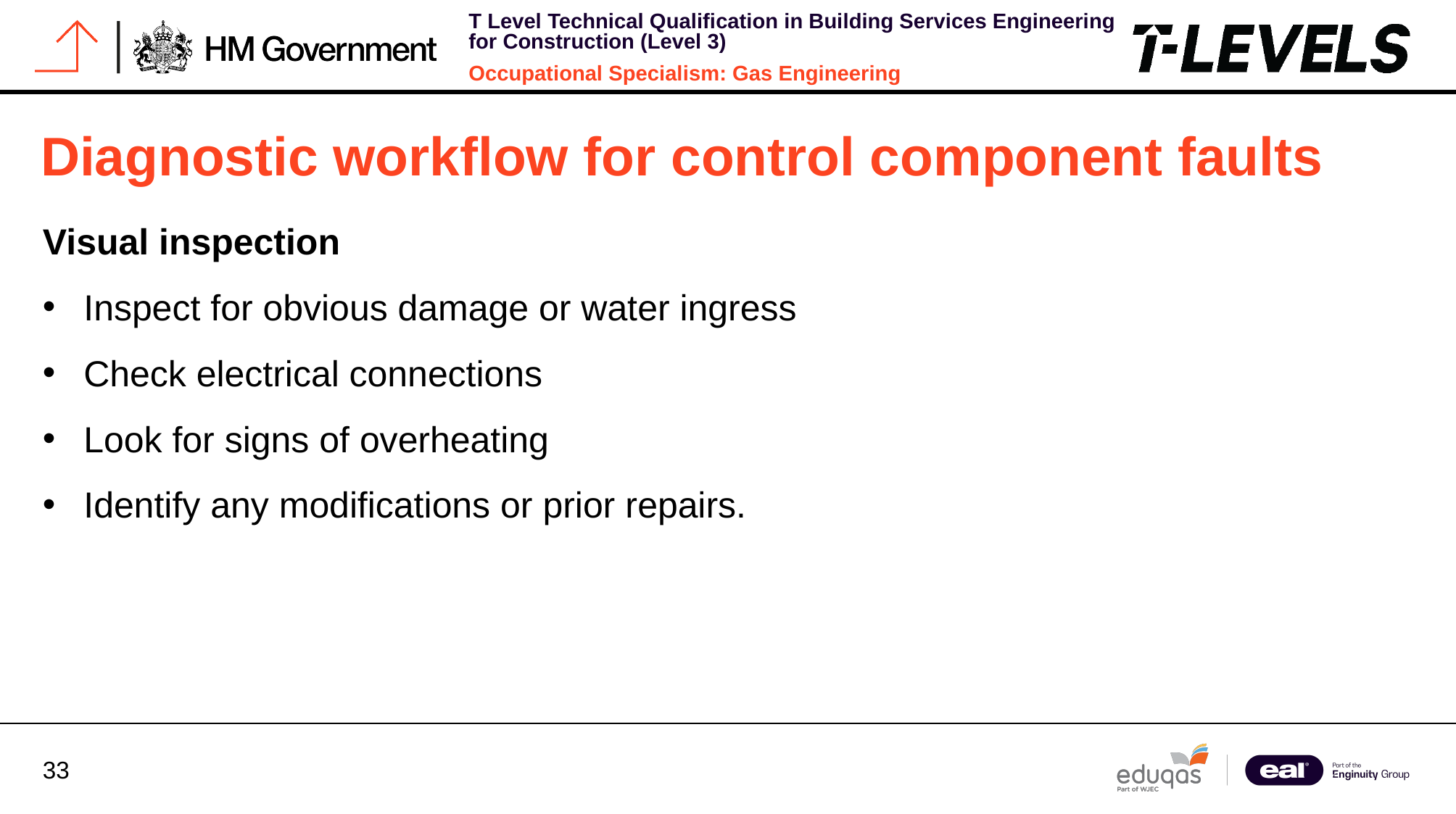

# Diagnostic workflow for control component faults
Visual inspection
Inspect for obvious damage or water ingress
Check electrical connections
Look for signs of overheating
Identify any modifications or prior repairs.